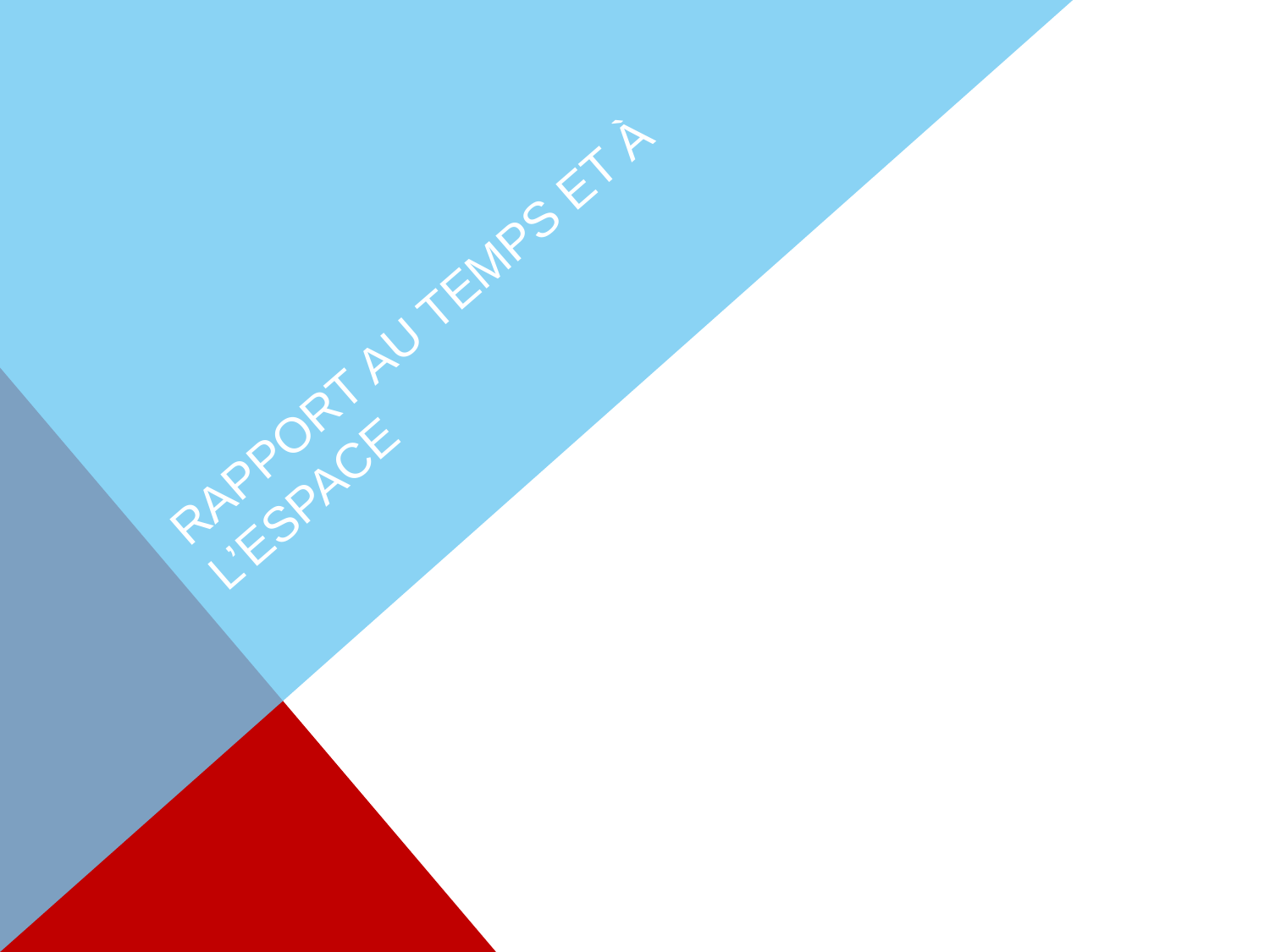

# Rapport au temps et à l’espace